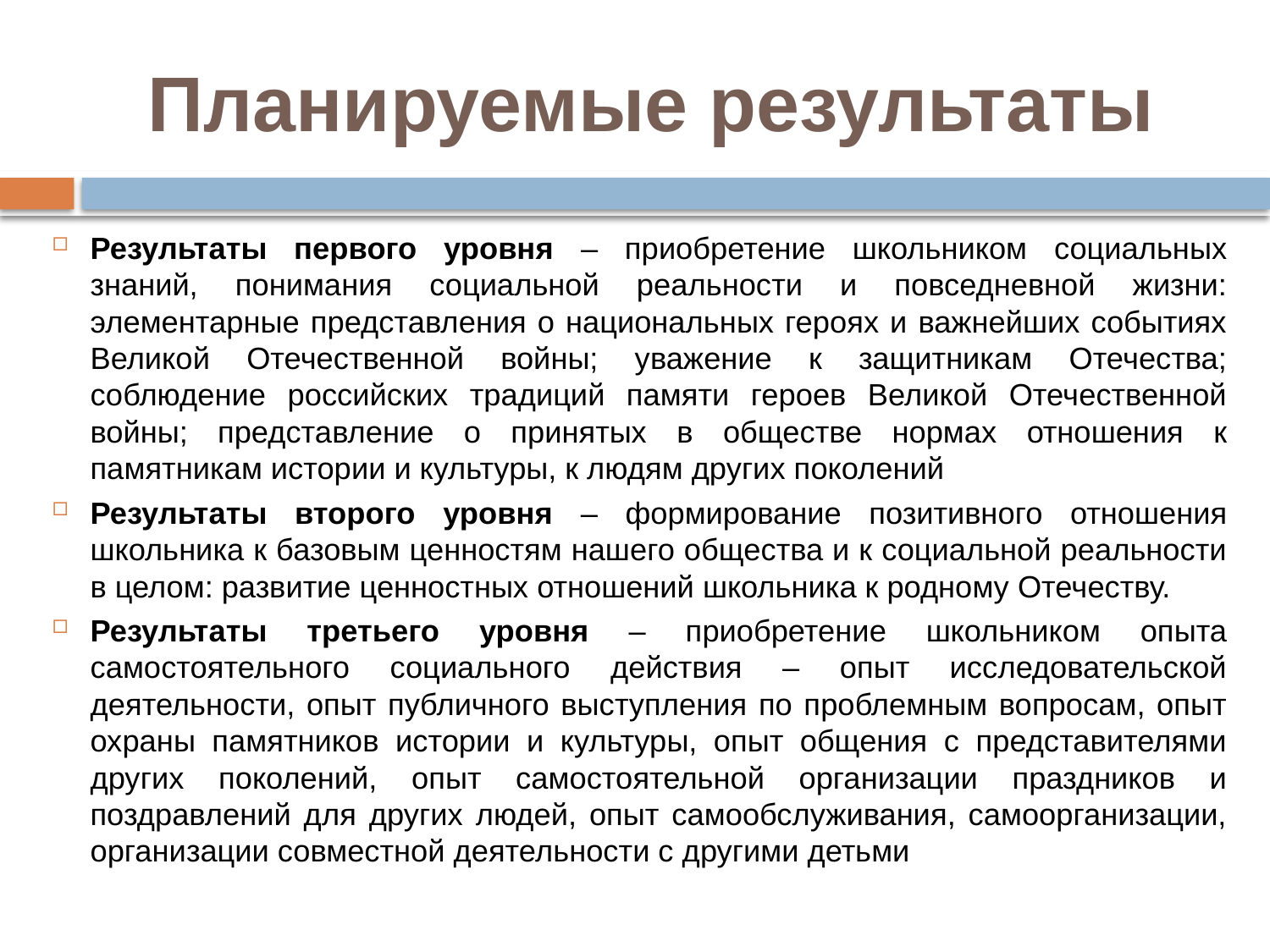

# Планируемые результаты
Результаты первого уровня – приобретение школьником социальных знаний, понимания социальной реальности и повседневной жизни: элементарные представления о национальных героях и важнейших событиях Великой Отечественной войны; уважение к защитникам Отечества; соблюдение российских традиций памяти героев Великой Отечественной войны; представление о принятых в обществе нормах отношения к памятникам истории и культуры, к людям других поколений
Результаты второго уровня – формирование позитивного отношения школьника к базовым ценностям нашего общества и к социальной реальности в целом: развитие ценностных отношений школьника к родному Отечеству.
Результаты третьего уровня – приобретение школьником опыта самостоятельного социального действия – опыт исследовательской деятельности, опыт публичного выступления по проблемным вопросам, опыт охраны памятников истории и культуры, опыт общения с представителями других поколений, опыт самостоятельной организации праздников и поздравлений для других людей, опыт самообслуживания, самоорганизации, организации совместной деятельности с другими детьми